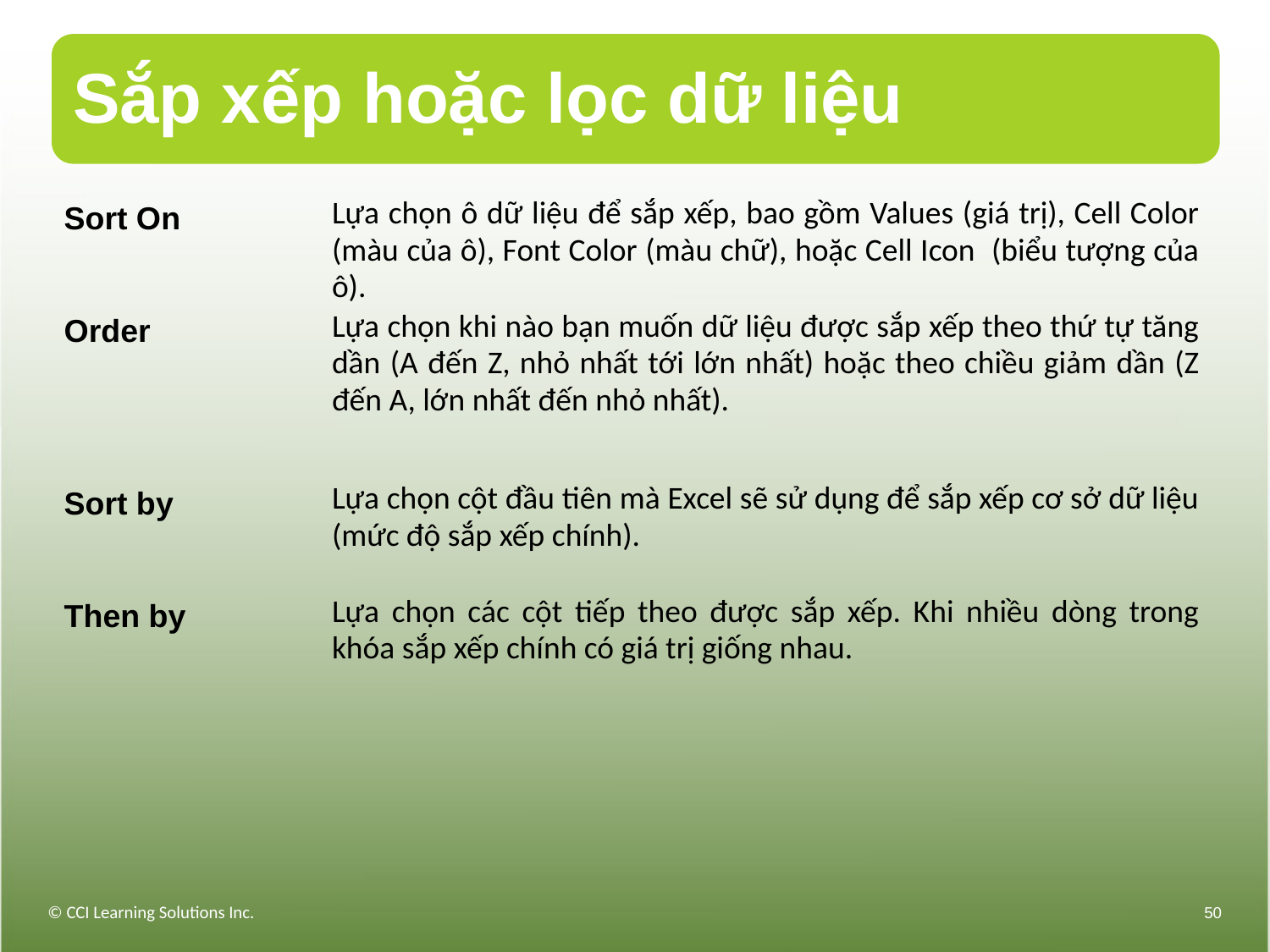

# Sắp xếp hoặc lọc dữ liệu
| Sort On | Lựa chọn ô dữ liệu để sắp xếp, bao gồm Values (giá trị), Cell Color (màu của ô), Font Color (màu chữ), hoặc Cell Icon (biểu tượng của ô). |
| --- | --- |
| Order | Lựa chọn khi nào bạn muốn dữ liệu được sắp xếp theo thứ tự tăng dần (A đến Z, nhỏ nhất tới lớn nhất) hoặc theo chiều giảm dần (Z đến A, lớn nhất đến nhỏ nhất). |
| Sort by | Lựa chọn cột đầu tiên mà Excel sẽ sử dụng để sắp xếp cơ sở dữ liệu (mức độ sắp xếp chính). |
| Then by | Lựa chọn các cột tiếp theo được sắp xếp. Khi nhiều dòng trong khóa sắp xếp chính có giá trị giống nhau. |
© CCI Learning Solutions Inc.
50